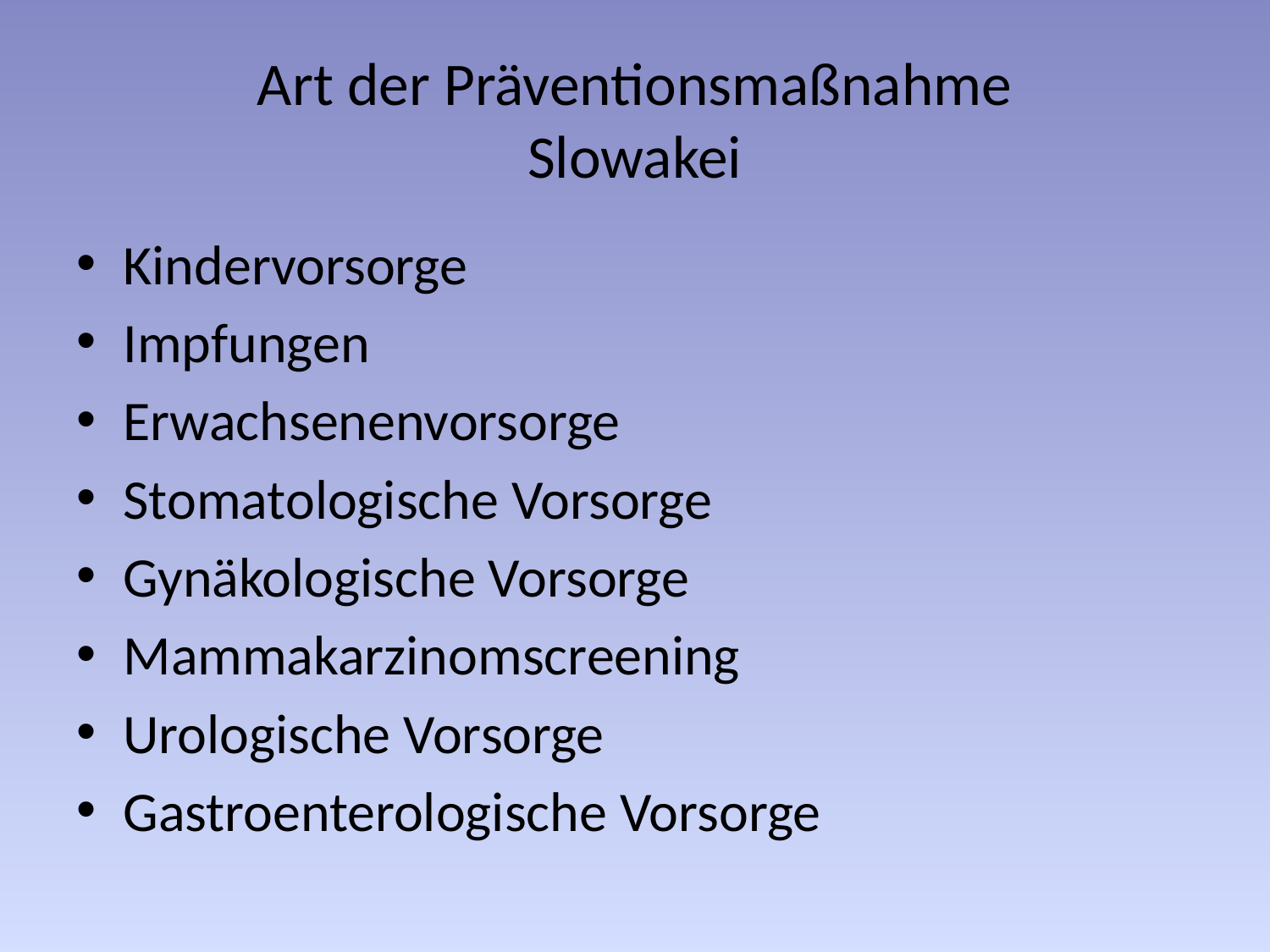

# Art der Präventionsmaßnahme Slowakei
Kindervorsorge
Impfungen
Erwachsenenvorsorge
Stomatologische Vorsorge
Gynäkologische Vorsorge
Mammakarzinomscreening
Urologische Vorsorge
Gastroenterologische Vorsorge